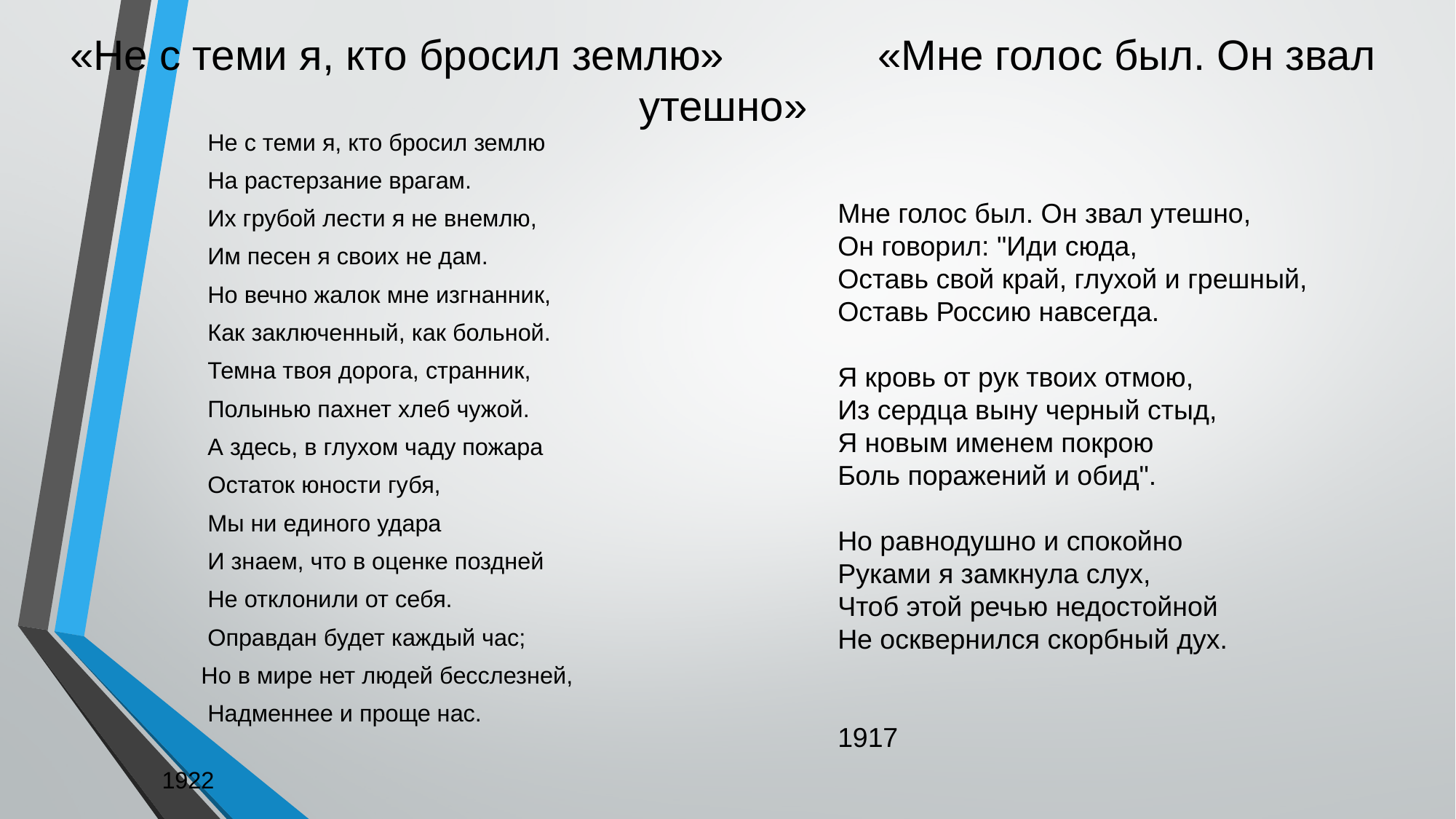

# «Не с теми я, кто бросил землю»             «Мне голос был. Он звал утешно»
       Не с теми я, кто бросил землю
       На растерзание врагам.
       Их грубой лести я не внемлю,
       Им песен я своих не дам.
       Но вечно жалок мне изгнанник,
       Как заключенный, как больной.
       Темна твоя дорога, странник,
       Полынью пахнет хлеб чужой.
       А здесь, в глухом чаду пожара
       Остаток юности губя,
       Мы ни единого удара
       И знаем, что в оценке поздней
       Не отклонили от себя.
       Оправдан будет каждый час;
      Но в мире нет людей бесслезней,
       Надменнее и проще нас.
                                                                       1922

Мне голос был. Он звал утешно,
Он говорил: "Иди сюда,
Оставь свой край, глухой и грешный,
Оставь Россию навсегда.

Я кровь от рук твоих отмою,
Из сердца выну черный стыд,
Я новым именем покрою
Боль поражений и обид".

Но равнодушно и спокойно
Руками я замкнула слух,
Чтоб этой речью недостойной
Не осквернился скорбный дух.

1917